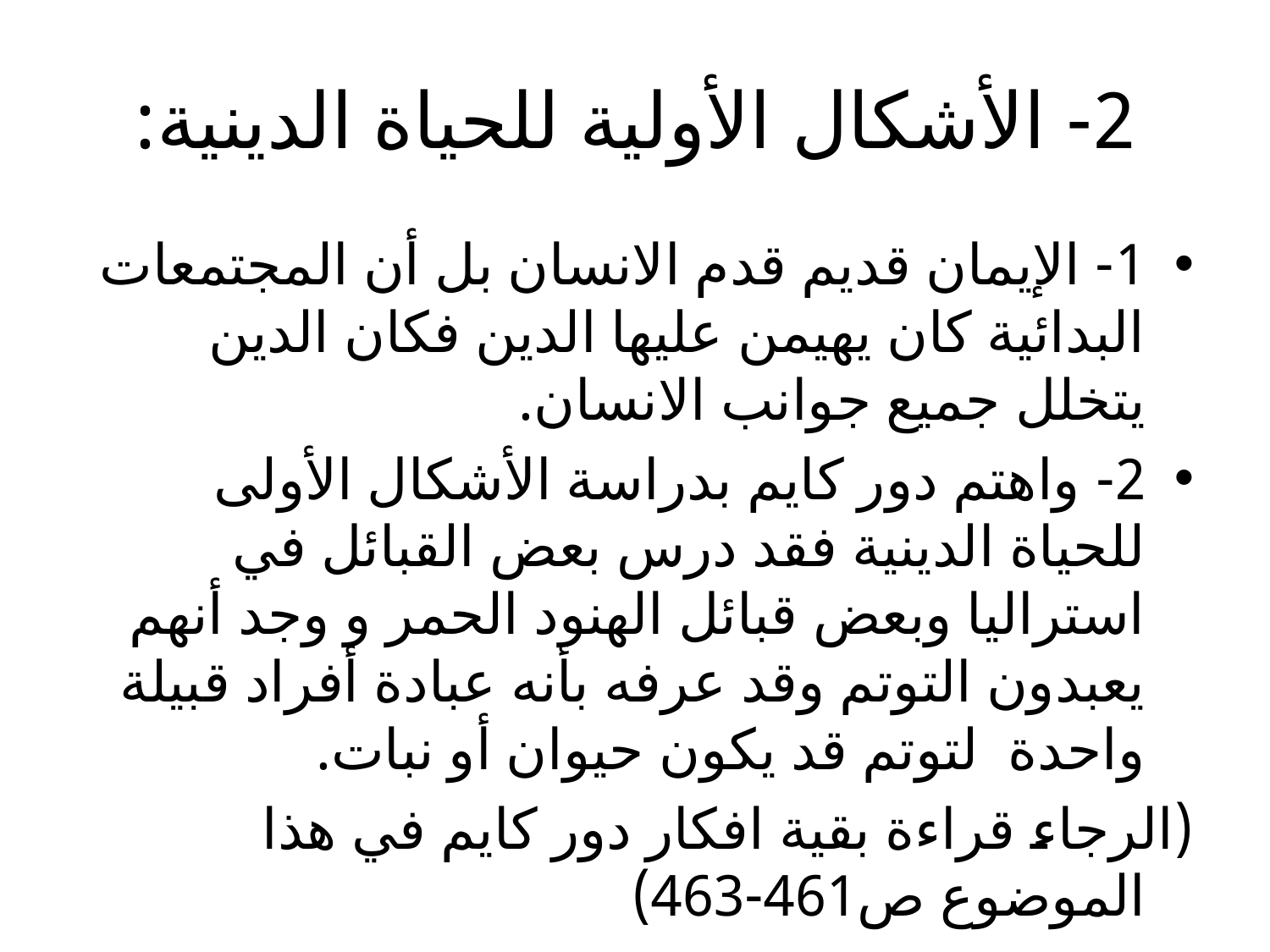

# 2- الأشكال الأولية للحياة الدينية:
1- الإيمان قديم قدم الانسان بل أن المجتمعات البدائية كان يهيمن عليها الدين فكان الدين يتخلل جميع جوانب الانسان.
2- واهتم دور كايم بدراسة الأشكال الأولى للحياة الدينية فقد درس بعض القبائل في استراليا وبعض قبائل الهنود الحمر و وجد أنهم يعبدون التوتم وقد عرفه بأنه عبادة أفراد قبيلة واحدة  لتوتم قد يكون حيوان أو نبات.
(الرجاء قراءة بقية افكار دور كايم في هذا الموضوع ص461-463)